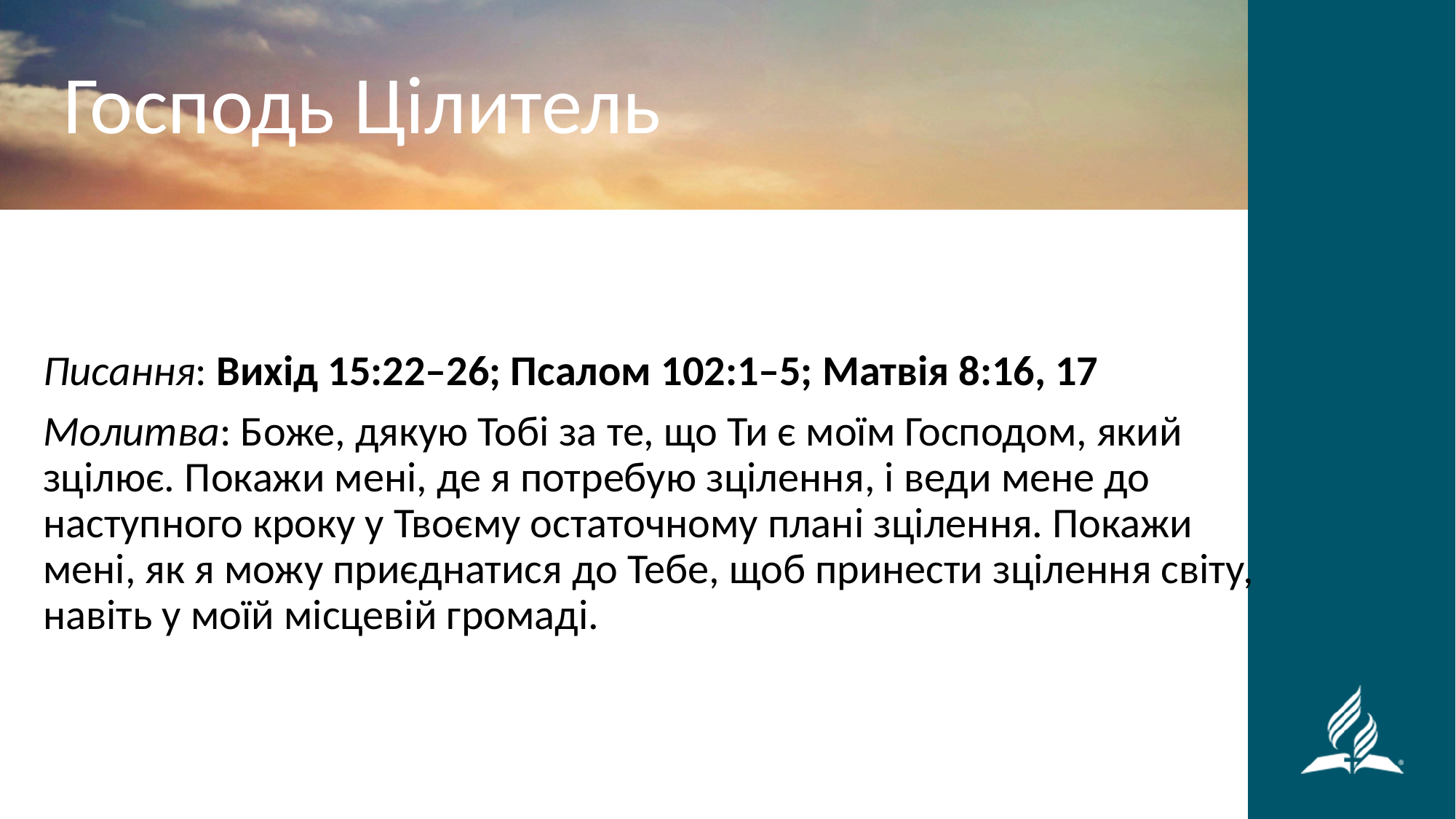

Господь Цілитель

Писання: Вихід 15:22–26; Псалом 102:1–5; Матвія 8:16, 17
Молитва: Боже, дякую Тобі за те, що Ти є моїм Господом, який зцілює. Покажи мені, де я потребую зцілення, і веди мене до наступного кроку у Твоєму остаточному плані зцілення. Покажи мені, як я можу приєднатися до Тебе, щоб принести зцілення світу, навіть у моїй місцевій громаді.